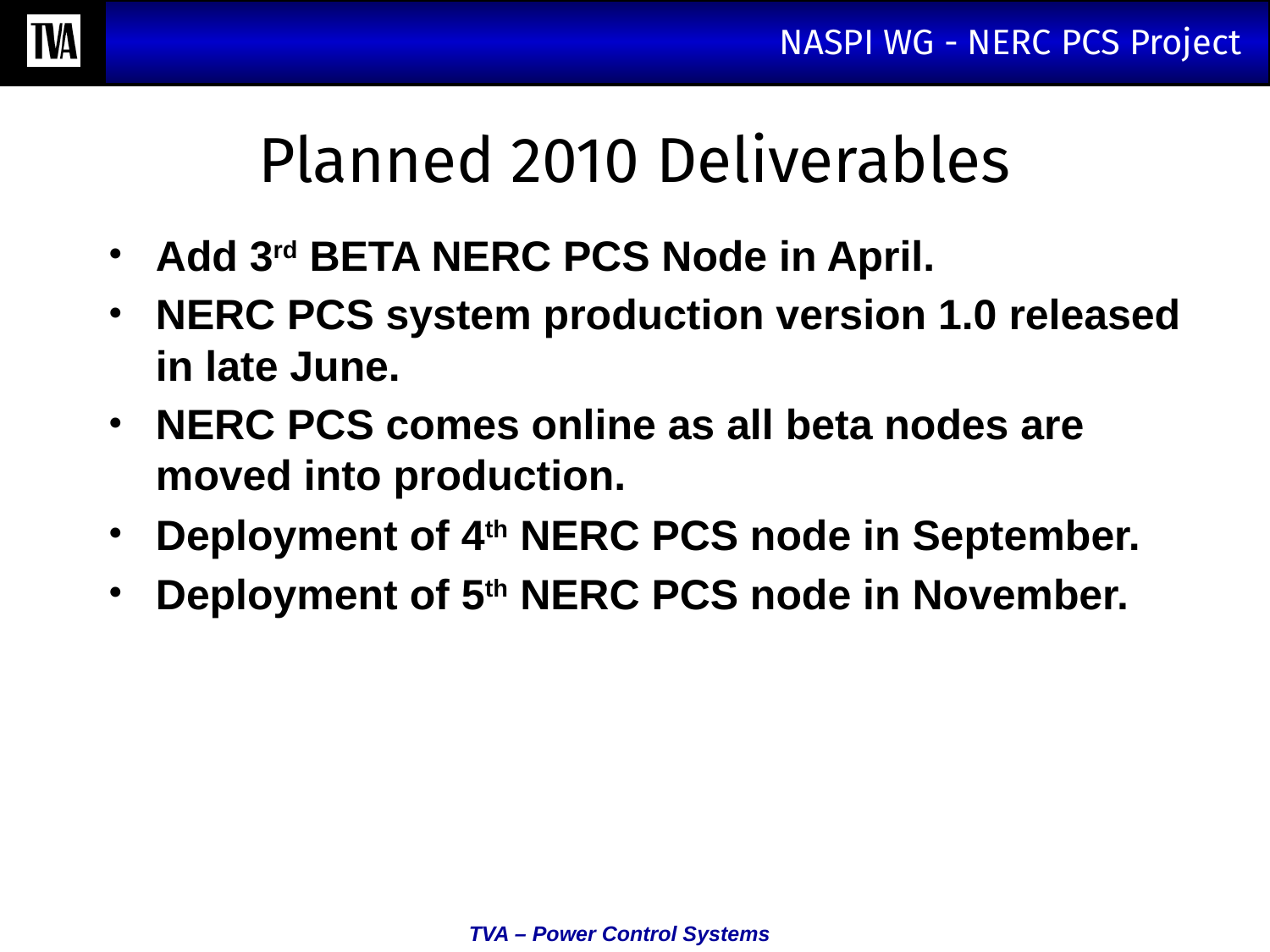

# Planned 2010 Deliverables
Add 3rd BETA NERC PCS Node in April.
NERC PCS system production version 1.0 released in late June.
NERC PCS comes online as all beta nodes are moved into production.
Deployment of 4th NERC PCS node in September.
Deployment of 5th NERC PCS node in November.